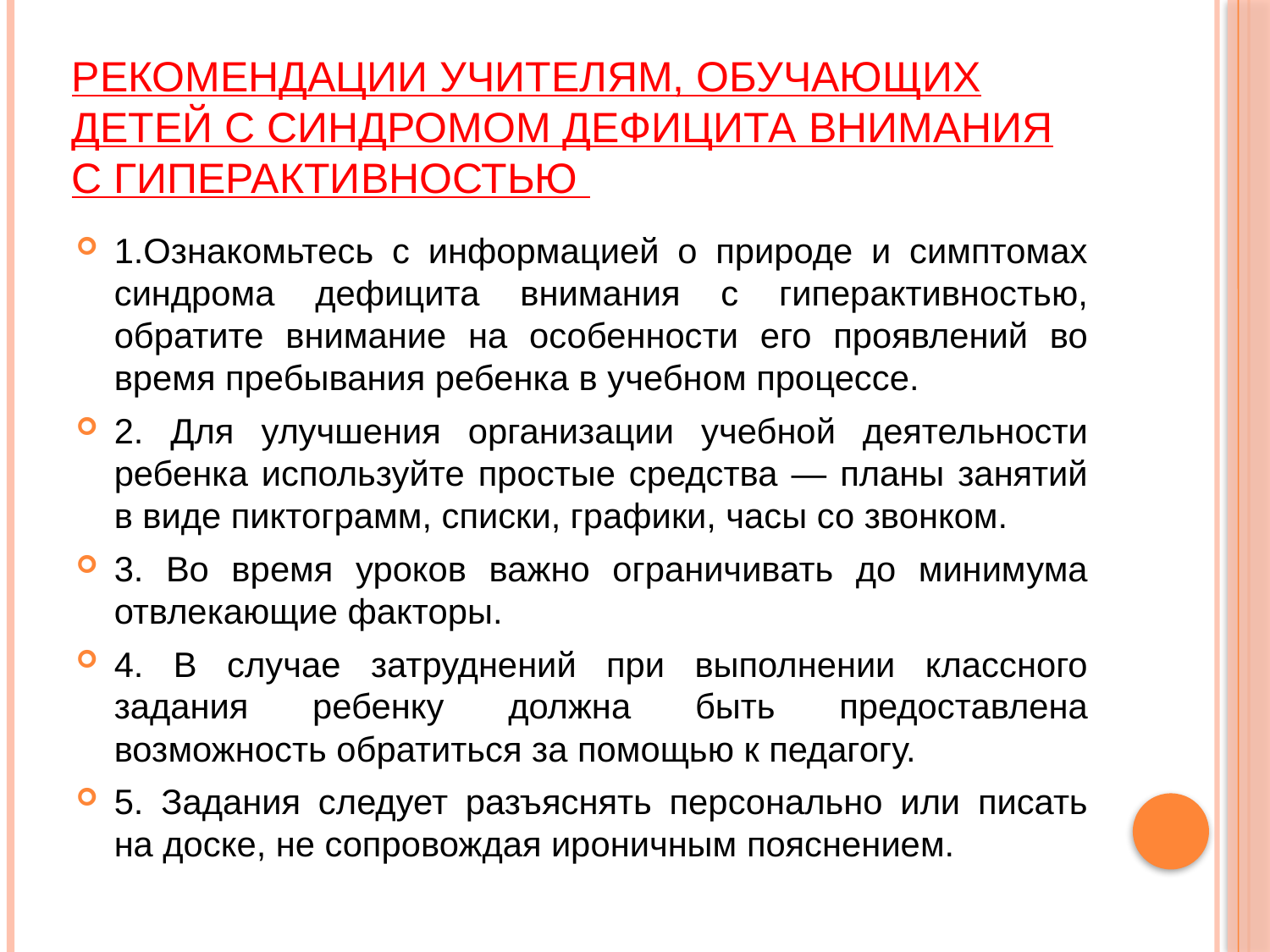

# Рекомендации учителям, обучающих детей с синдромом дефицита внимания с гиперактивностью
1.Ознакомьтесь с информацией о природе и симптомах синдрома дефицита внимания с гиперактивностью, обратите внимание на особенности его проявлений во время пребывания ребенка в учебном процессе.
2. Для улучшения организации учебной деятельности ребенка используйте простые средства — планы занятий в виде пиктограмм, списки, графики, часы со звонком.
3. Во время уроков важно ограничивать до минимума отвлекающие факторы.
4. В случае затруднений при выполнении классного задания ребенку должна быть предоставлена возможность обратиться за помощью к педагогу.
5. Задания следует разъяснять персонально или писать на доске, не сопровождая ироничным пояснением.